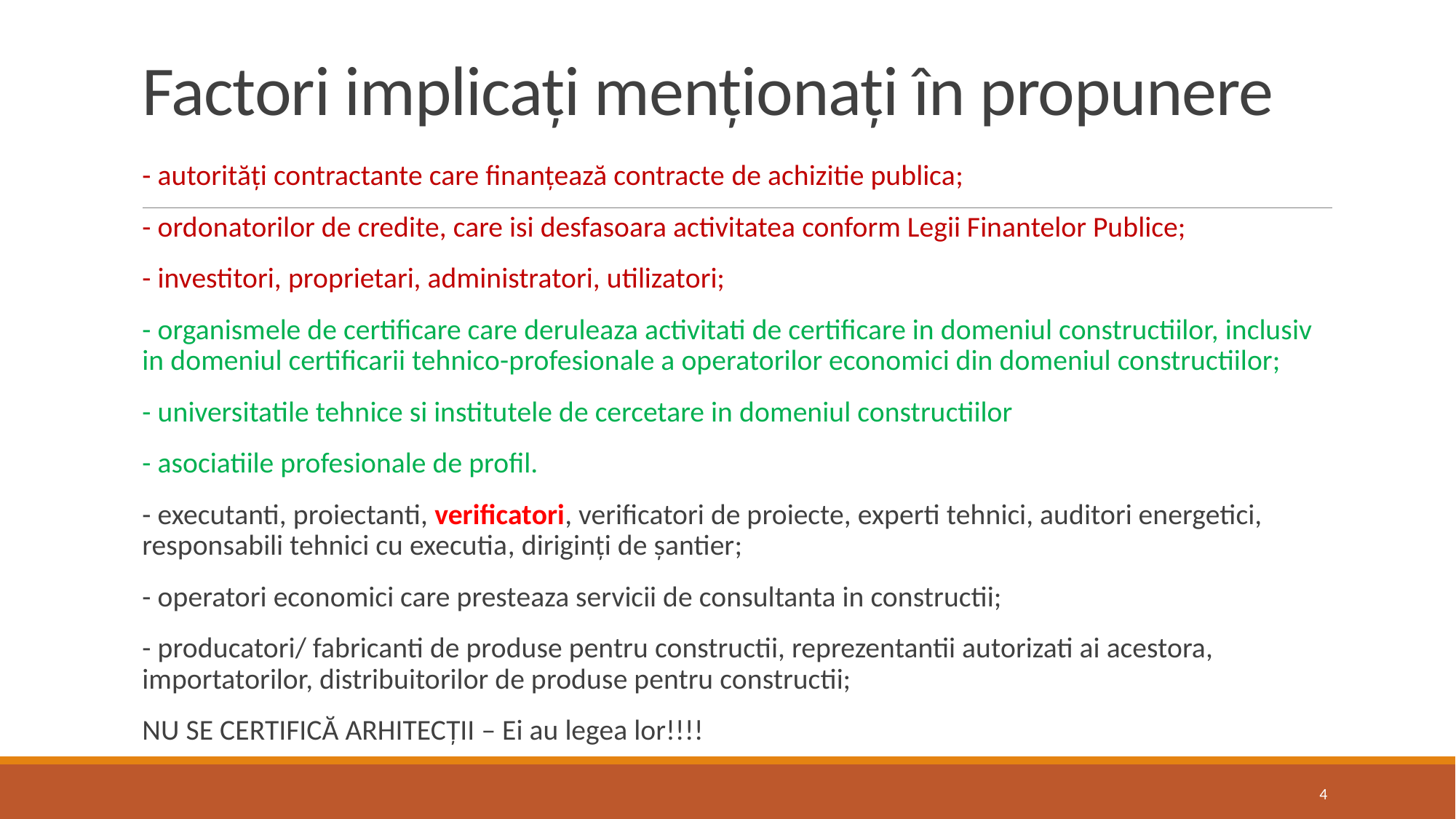

# Factori implicați menționați în propunere
- autorități contractante care finanțează contracte de achizitie publica;
- ordonatorilor de credite, care isi desfasoara activitatea conform Legii Finantelor Publice;
- investitori, proprietari, administratori, utilizatori;
- organismele de certificare care deruleaza activitati de certificare in domeniul constructiilor, inclusiv in domeniul certificarii tehnico-profesionale a operatorilor economici din domeniul constructiilor;
- universitatile tehnice si institutele de cercetare in domeniul constructiilor
- asociatiile profesionale de profil.
- executanti, proiectanti, verificatori, verificatori de proiecte, experti tehnici, auditori energetici, responsabili tehnici cu executia, diriginți de șantier;
- operatori economici care presteaza servicii de consultanta in constructii;
- producatori/ fabricanti de produse pentru constructii, reprezentantii autorizati ai acestora, importatorilor, distribuitorilor de produse pentru constructii;
NU SE CERTIFICĂ ARHITECȚII – Ei au legea lor!!!!

4